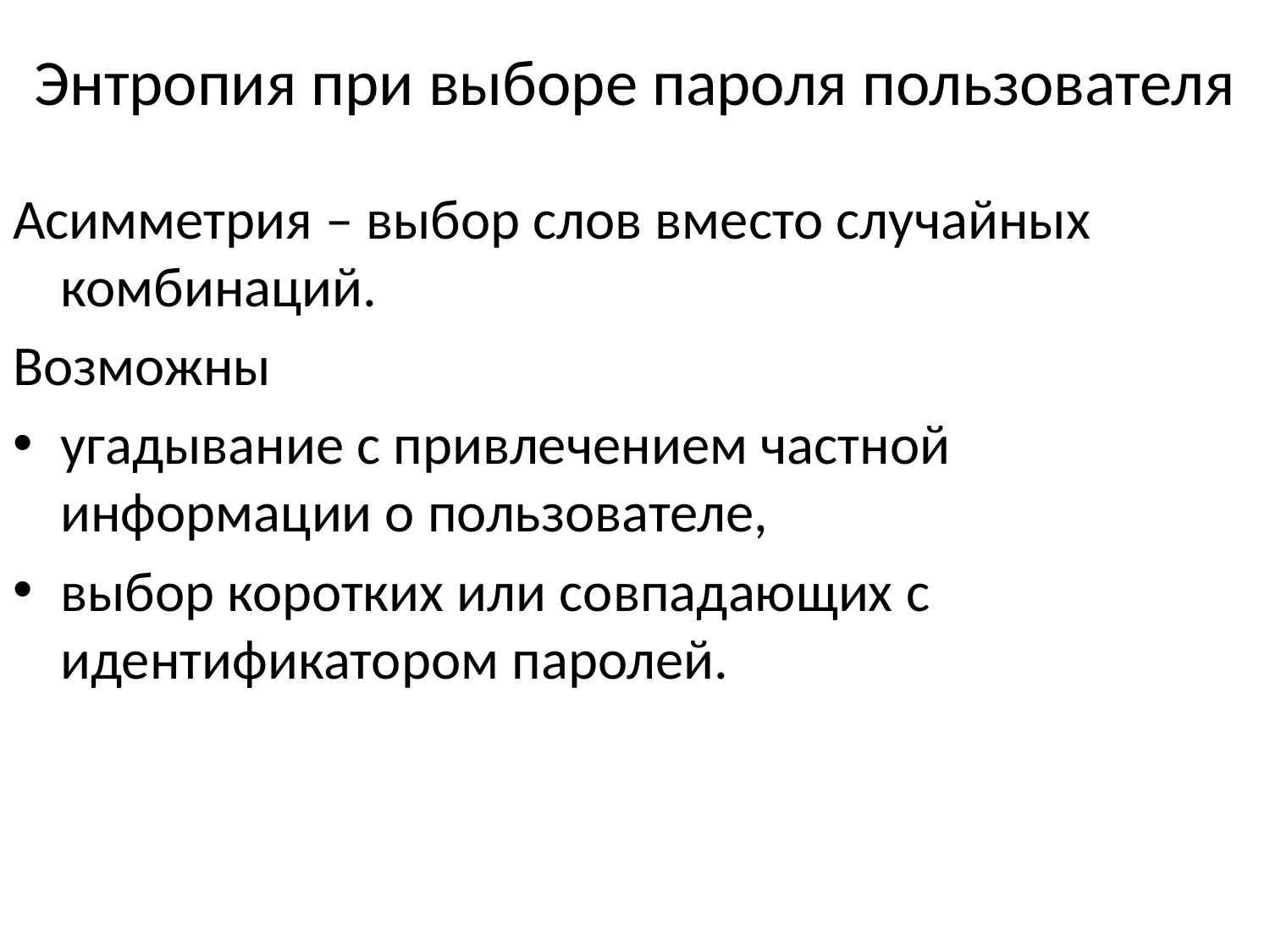

# Энтропия при выборе пароля пользователя
Асимметрия – выбор слов вместо случайных комбинаций.
Возможны
угадывание с привлечением частной информации о пользователе,
выбор коротких или совпадающих с идентификатором паролей.